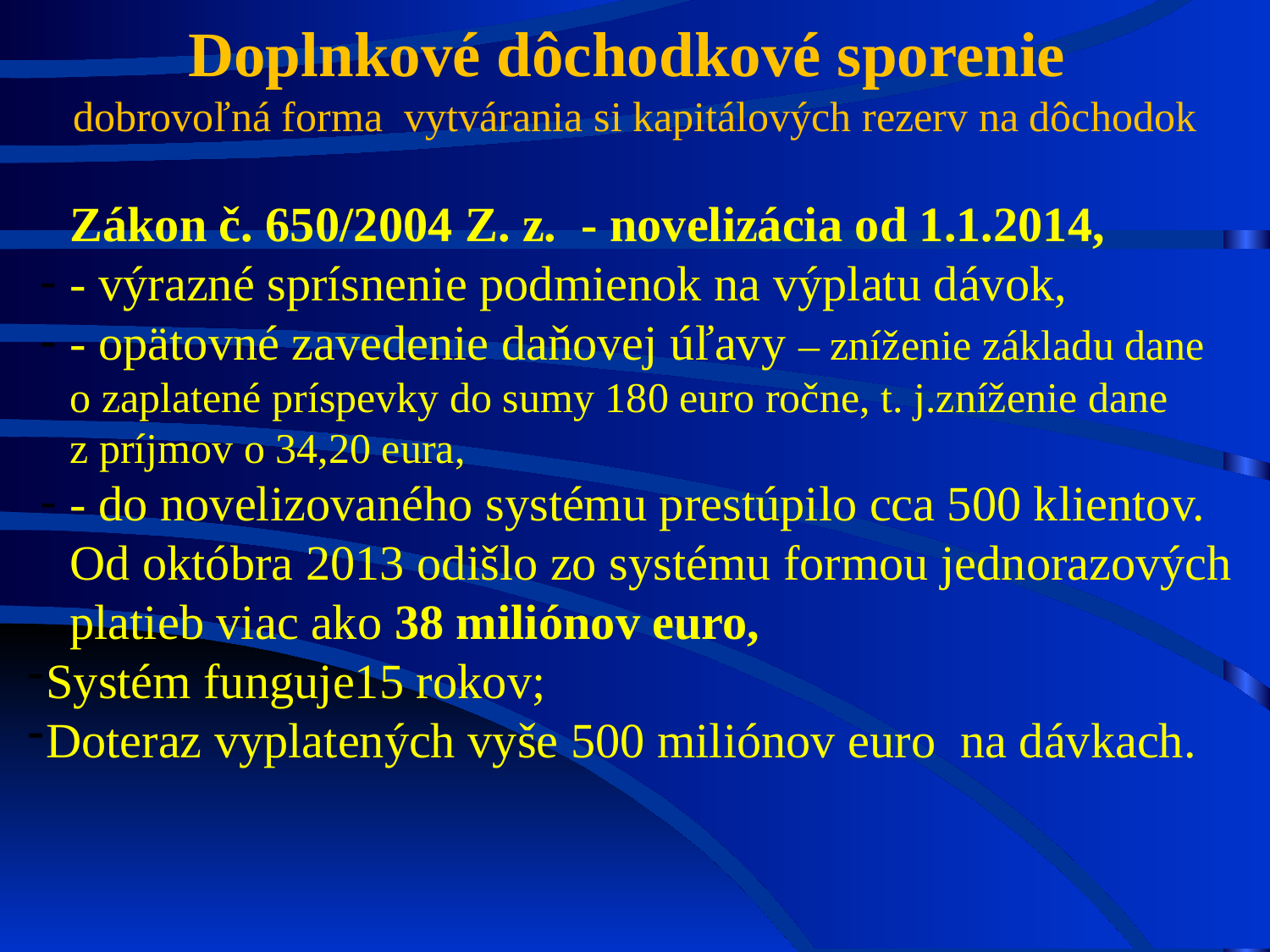

Doplnkové dôchodkové sporenie
 dobrovoľná forma  vytvárania si kapitálových rezerv na dôchodok

Zákon č. 650/2004 Z. z.  - novelizácia od 1.1.2014,
- výrazné sprísnenie podmienok na výplatu dávok,
- opätovné zavedenie daňovej úľavy – zníženie základu dane o zaplatené príspevky do sumy 180 euro ročne, t. j.zníženie dane z príjmov o 34,20 eura,
- do novelizovaného systému prestúpilo cca 500 klientov.
Od októbra 2013 odišlo zo systému formou jednorazových platieb viac ako 38 miliónov euro,
Systém funguje15 rokov;
Doteraz vyplatených vyše 500 miliónov euro  na dávkach.